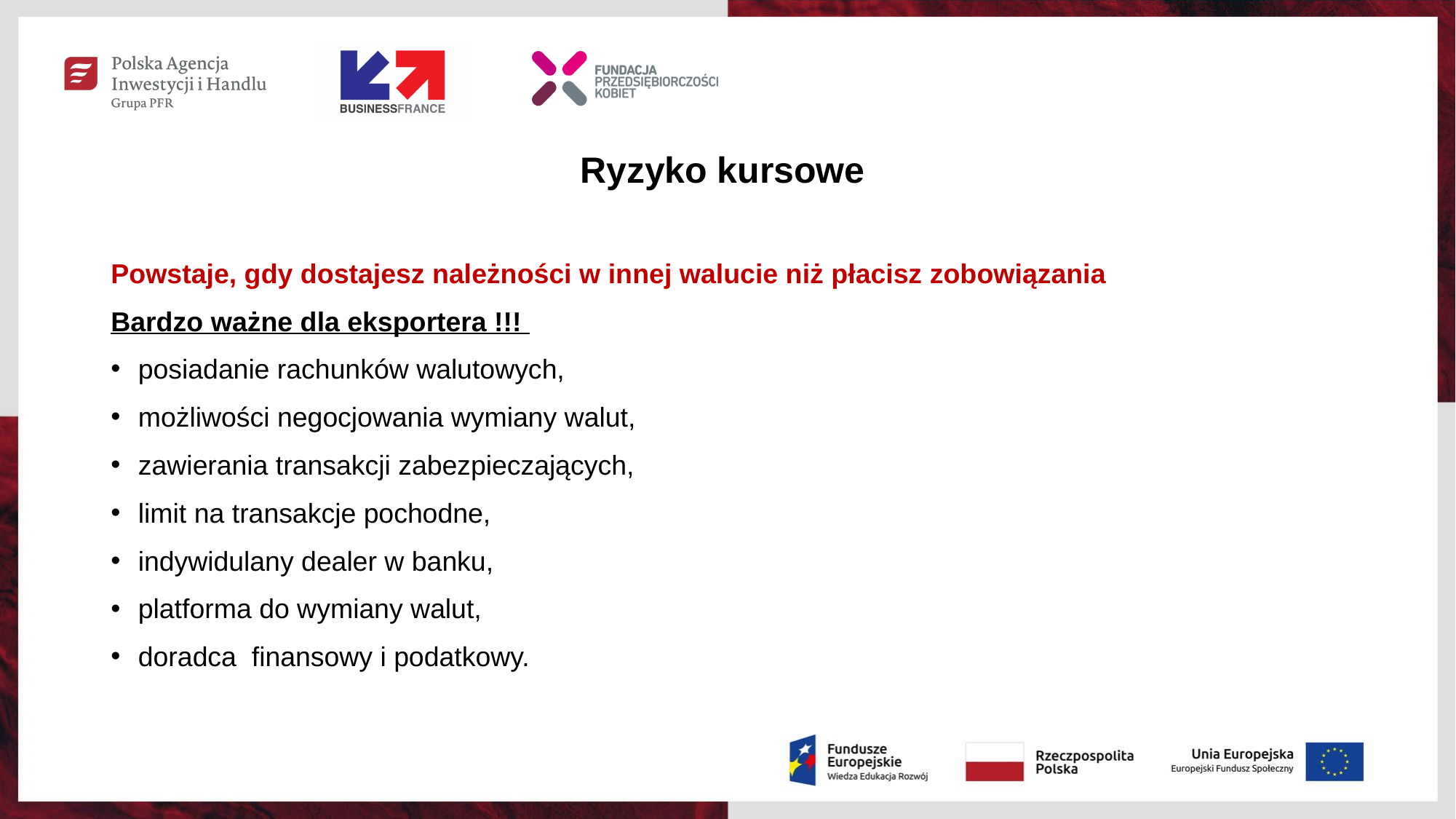

# Ryzyko kursowe
Powstaje, gdy dostajesz należności w innej walucie niż płacisz zobowiązania
Bardzo ważne dla eksportera !!!
posiadanie rachunków walutowych,
możliwości negocjowania wymiany walut,
zawierania transakcji zabezpieczających,
limit na transakcje pochodne,
indywidulany dealer w banku,
platforma do wymiany walut,
doradca  finansowy i podatkowy.